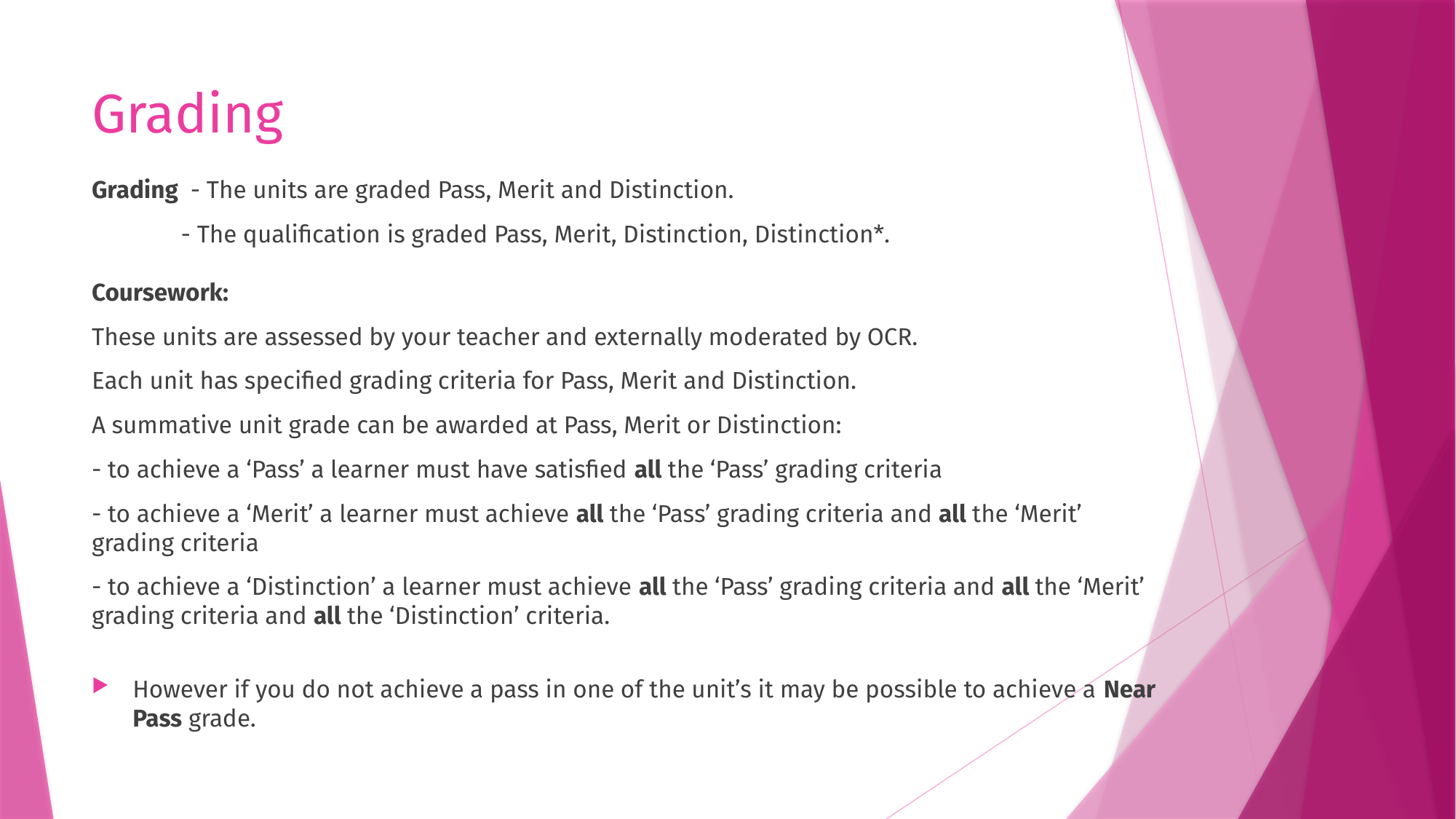

# Grading
Grading  - The units are graded Pass, Merit and Distinction.
              - The qualification is graded Pass, Merit, Distinction, Distinction*.
Coursework:
These units are assessed by your teacher and externally moderated by OCR.
Each unit has specified grading criteria for Pass, Merit and Distinction.
A summative unit grade can be awarded at Pass, Merit or Distinction:
- to achieve a ‘Pass’ a learner must have satisfied all the ‘Pass’ grading criteria
- to achieve a ‘Merit’ a learner must achieve all the ‘Pass’ grading criteria and all the ‘Merit’ grading criteria
- to achieve a ‘Distinction’ a learner must achieve all the ‘Pass’ grading criteria and all the ‘Merit’ grading criteria and all the ‘Distinction’ criteria.
However if you do not achieve a pass in one of the unit’s it may be possible to achieve a Near Pass grade.